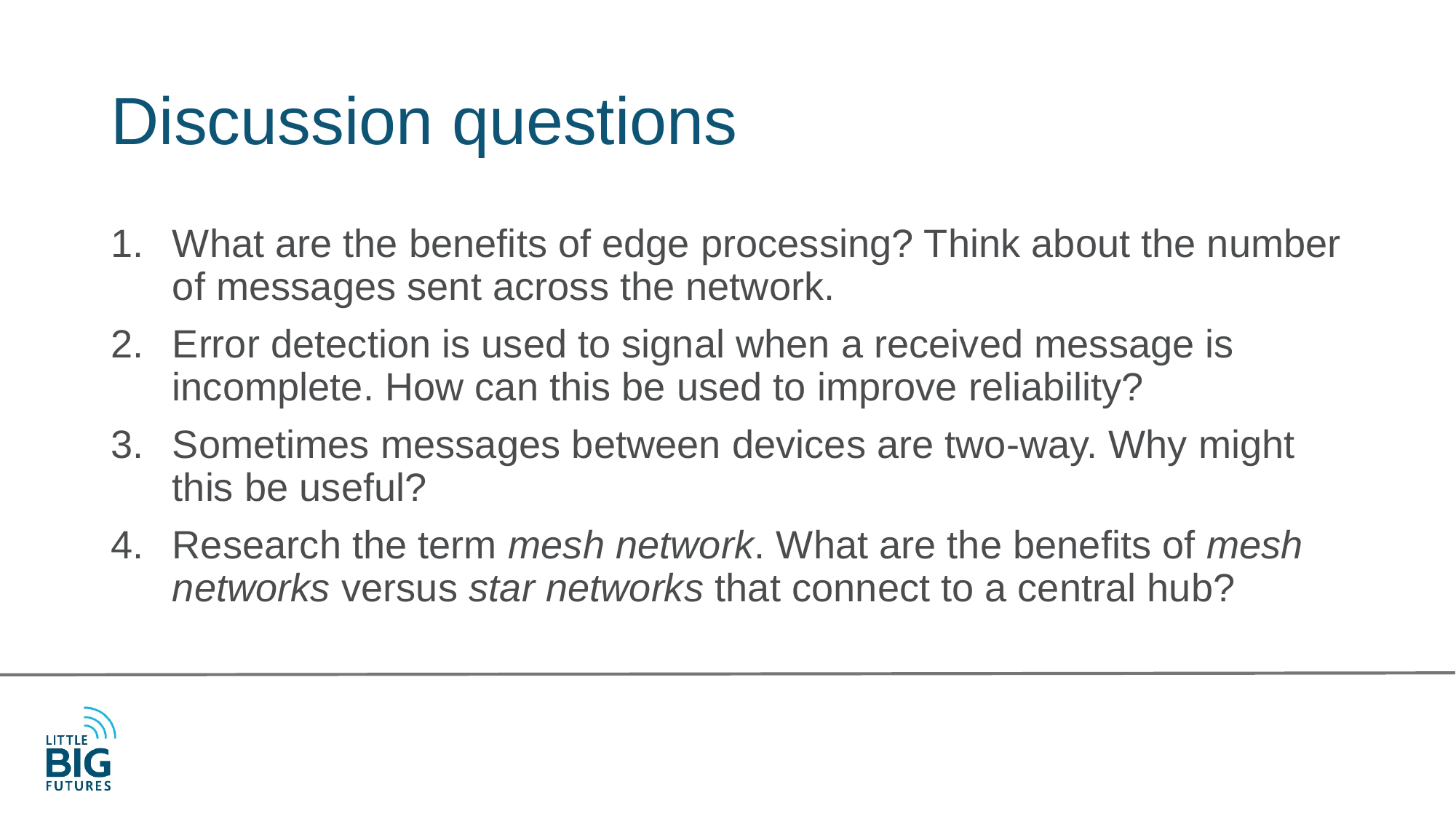

# Discussion questions
What are the benefits of edge processing? Think about the number of messages sent across the network.
Error detection is used to signal when a received message is incomplete. How can this be used to improve reliability?
Sometimes messages between devices are two-way. Why might this be useful?
Research the term mesh network. What are the benefits of mesh networks versus star networks that connect to a central hub?